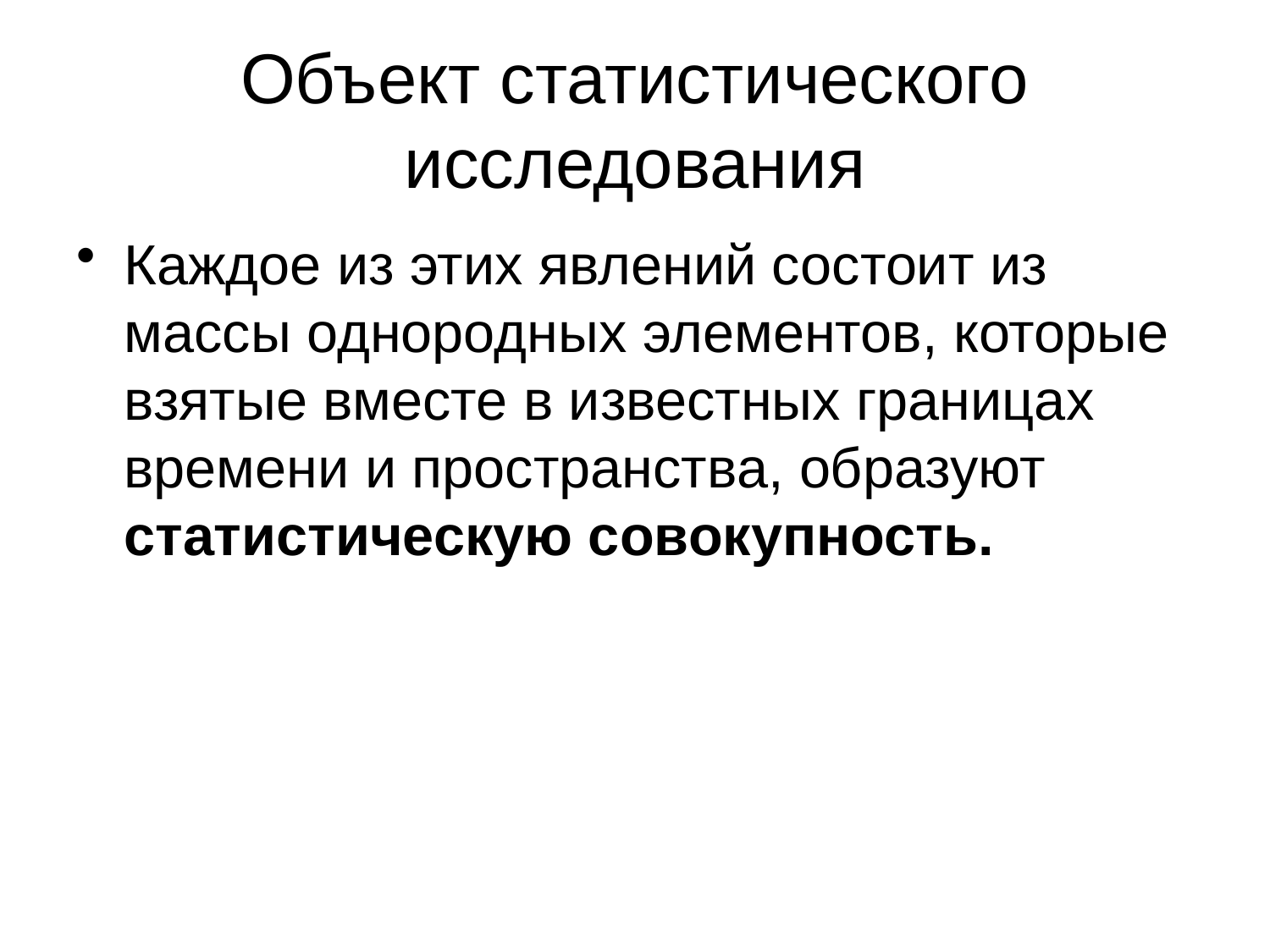

# Объект статистического исследования
Каждое из этих явлений состоит из массы однородных элементов, которые взятые вместе в известных границах времени и пространства, образуют статистическую совокупность.